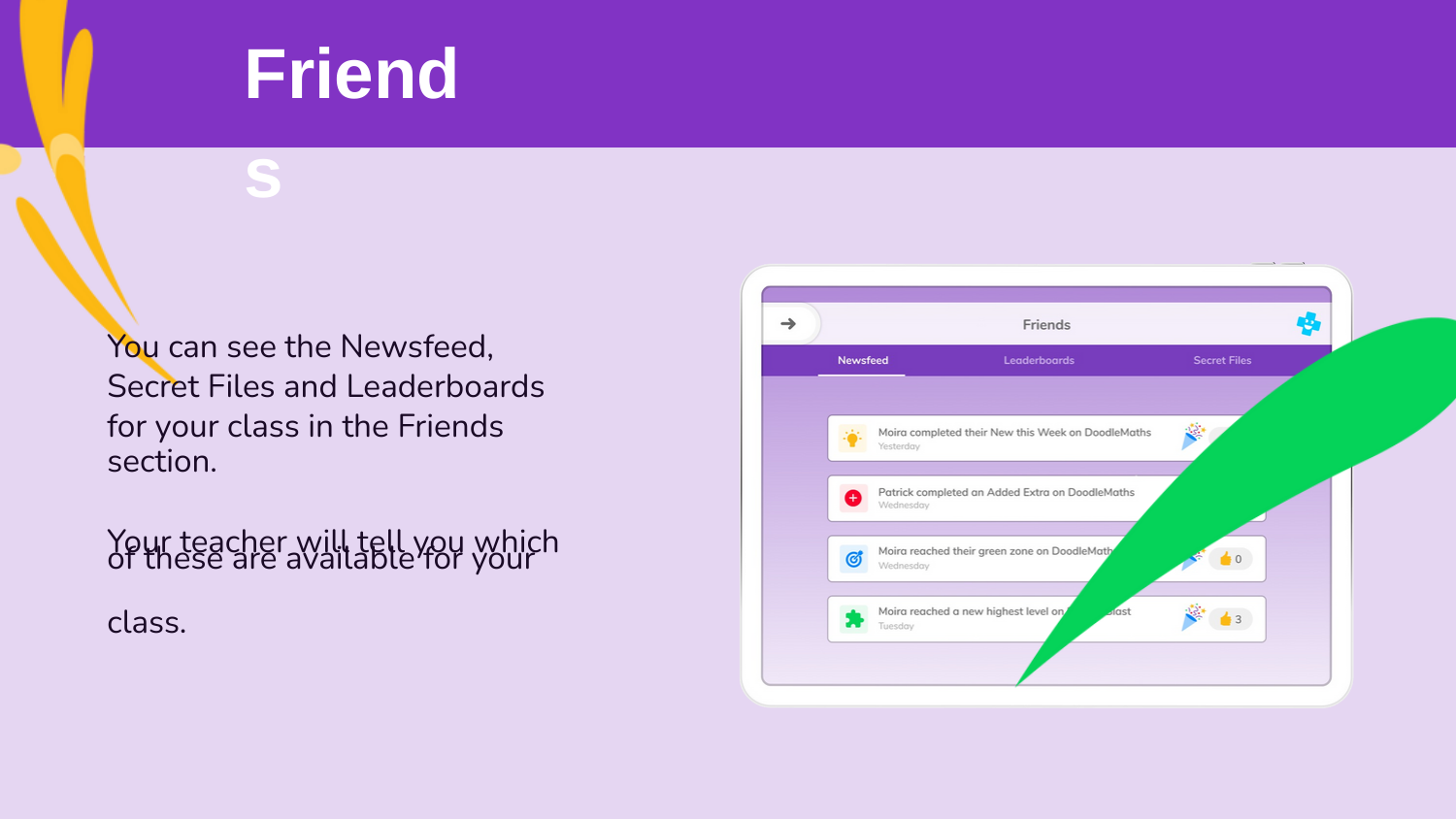

Friends

You can see the Newsfeed, Secret Files and Leaderboards for your class in the Friends
section.
Your teacher will tell you which
of these are available for your
class.